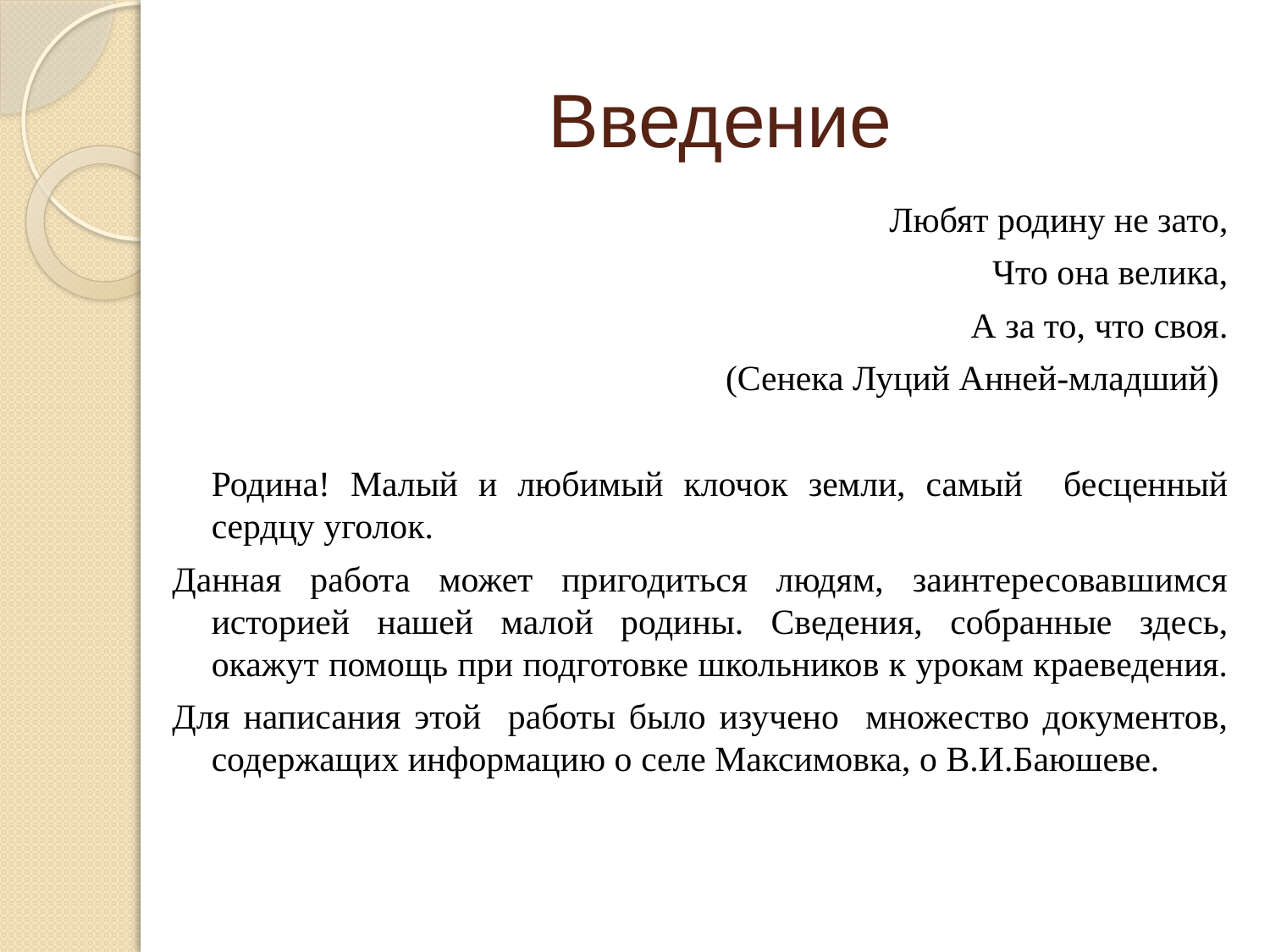

# Введение
Любят родину не зато,
Что она велика,
А за то, что своя.
(Сенека Луций Анней-младший)

	Родина! Малый и любимый клочок земли, самый  бесценный сердцу уголок.
Данная работа может пригодиться людям, заинтересовавшимся историей нашей малой родины. Сведения, собранные здесь, окажут помощь при подготовке школьников к урокам краеведения.
Для написания этой  работы было изучено  множество документов, содержащих информацию о селе Максимовка, о В.И.Баюшеве.